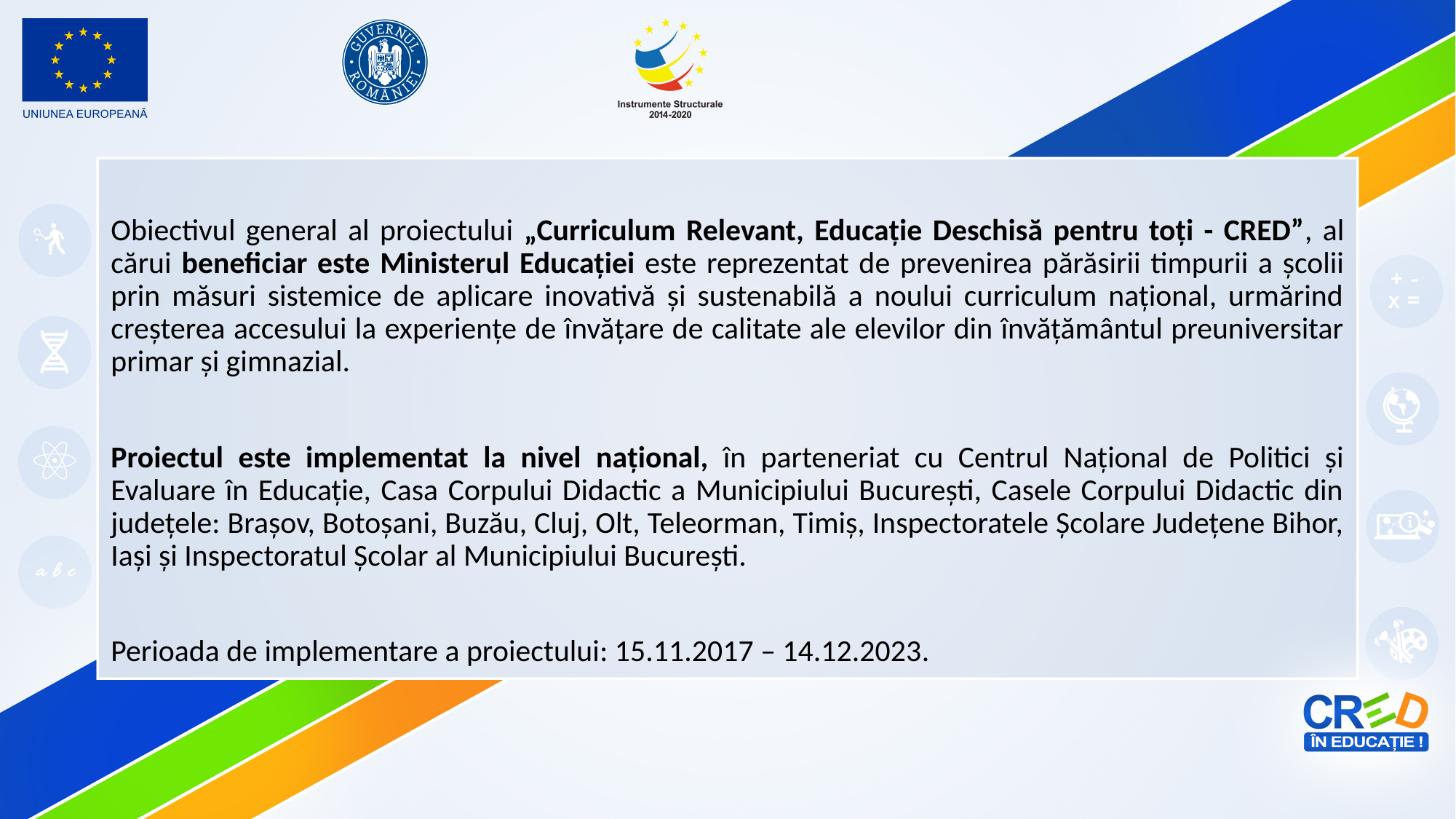

Obiectivul general al proiectului „Curriculum Relevant, Educație Deschisă pentru toți - CRED”, al cărui beneficiar este Ministerul Educației este reprezentat de prevenirea părăsirii timpurii a școlii prin măsuri sistemice de aplicare inovativă și sustenabilă a noului curriculum național, urmărind creșterea accesului la experiențe de învățare de calitate ale elevilor din învățământul preuniversitar primar și gimnazial.

Proiectul este implementat la nivel național, în parteneriat cu Centrul Național de Politici și Evaluare în Educație, Casa Corpului Didactic a Municipiului București, Casele Corpului Didactic din județele: Brașov, Botoșani, Buzău, Cluj, Olt, Teleorman, Timiș, Inspectoratele Școlare Județene Bihor, Iași și Inspectoratul Școlar al Municipiului București.

Perioada de implementare a proiectului: 15.11.2017 – 14.12.2023.